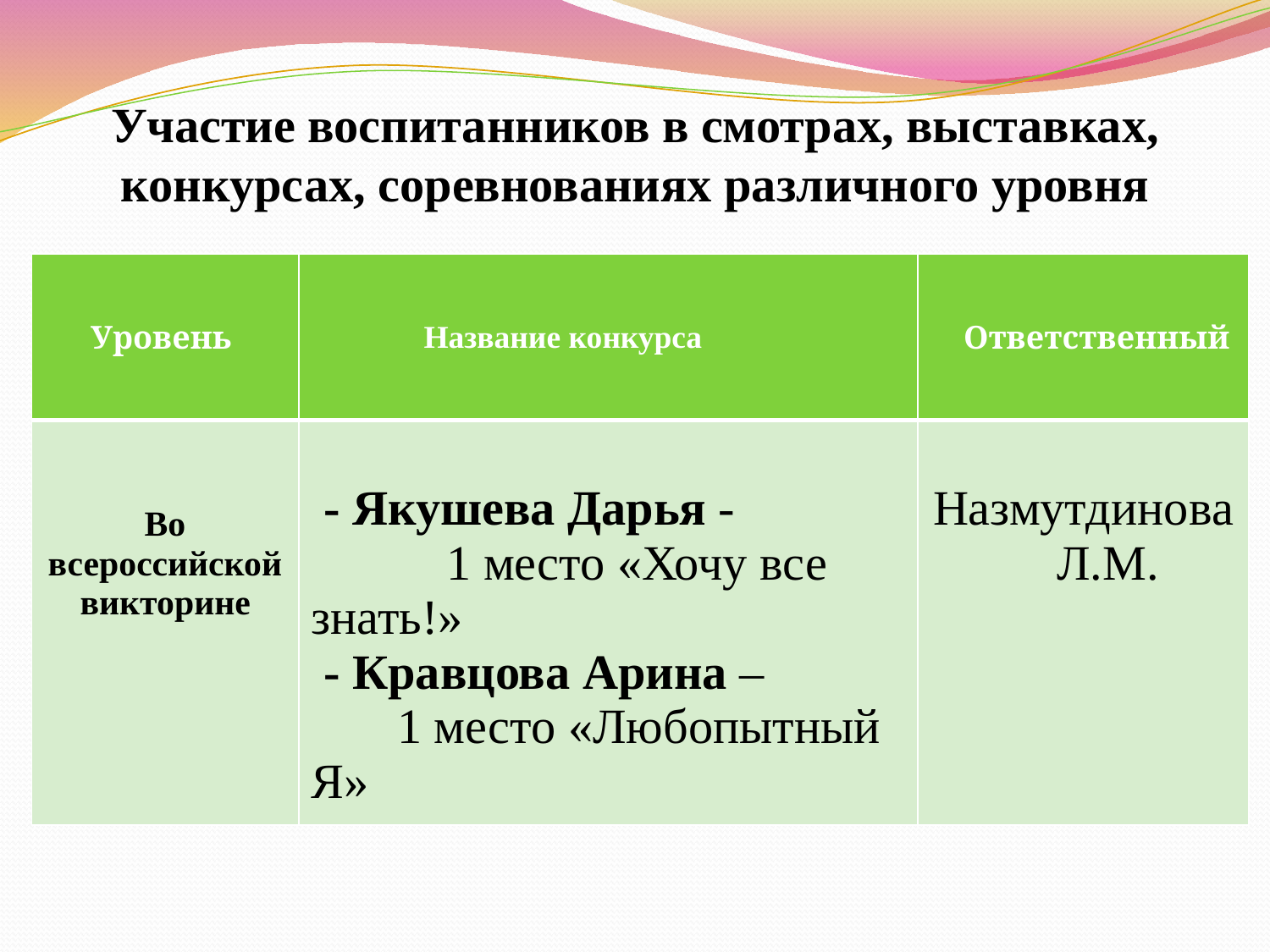

# Участие воспитанников в смотрах, выставках, конкурсах, соревнованиях различного уровня

| Уровень | Название конкурса | Ответственный |
| --- | --- | --- |
| Во всероссийской викторине | - Якушева Дарья - 1 место «Хочу все знать!» - Кравцова Арина – 1 место «Любопытный Я» | Назмутдинова Л.М. |